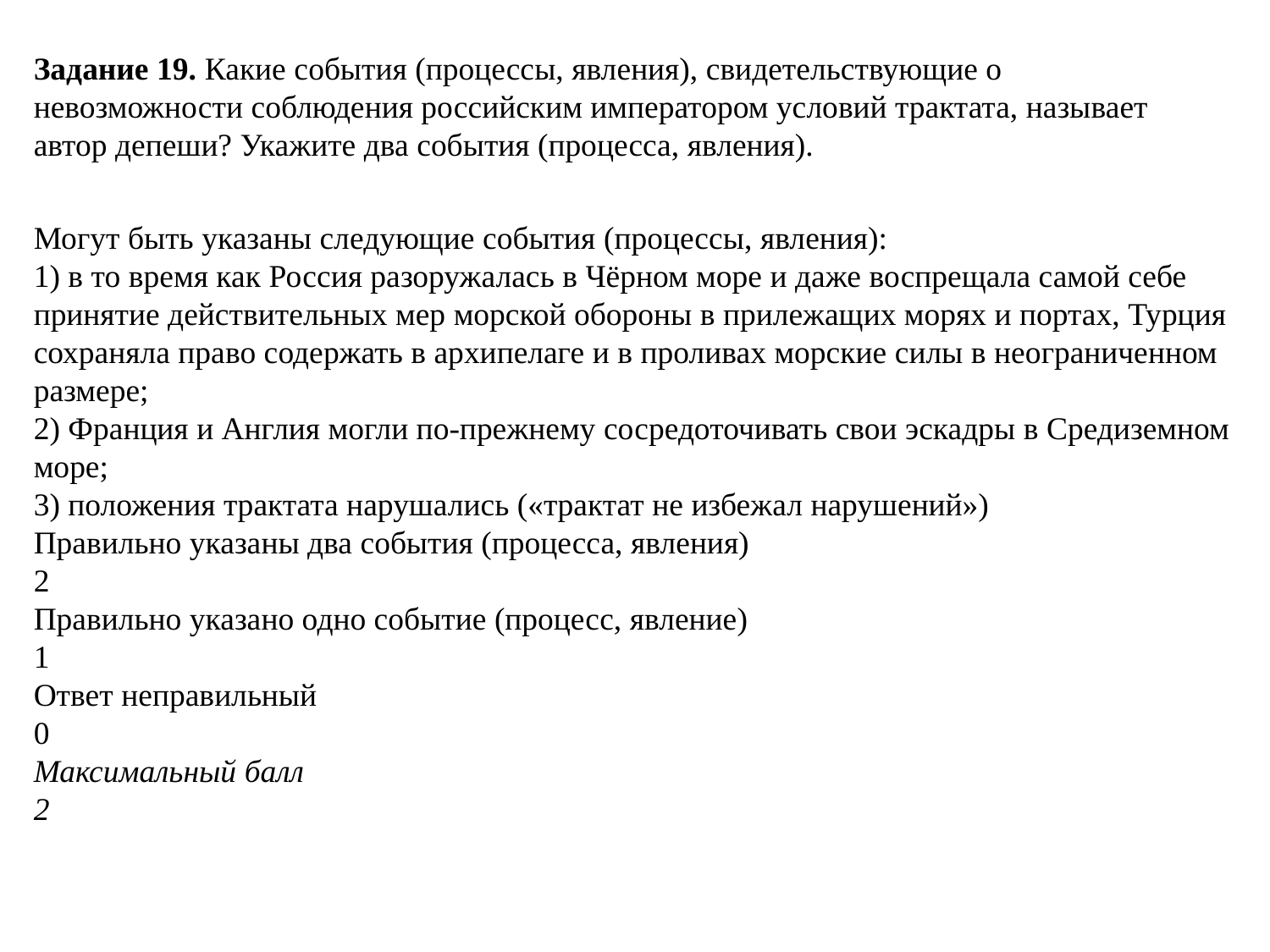

Задание 19. Какие события (процессы, явления), свидетельствующие о невозможности соблюдения российским императором условий трактата, называет автор депеши? Укажите два события (процесса, явления).
Могут быть указаны следующие события (процессы, явления):
1) в то время как Россия разоружалась в Чёрном море и даже воспрещала самой себе принятие действительных мер морской обороны в прилежащих морях и портах, Турция сохраняла право содержать в архипелаге и в проливах морские силы в неограниченном размере;
2) Франция и Англия могли по-прежнему сосредоточивать свои эскадры в Средиземном море;
3) положения трактата нарушались («трактат не избежал нарушений»)
Правильно указаны два события (процесса, явления)
2
Правильно указано одно событие (процесс, явление)
1
Ответ неправильный
0
Максимальный балл
2